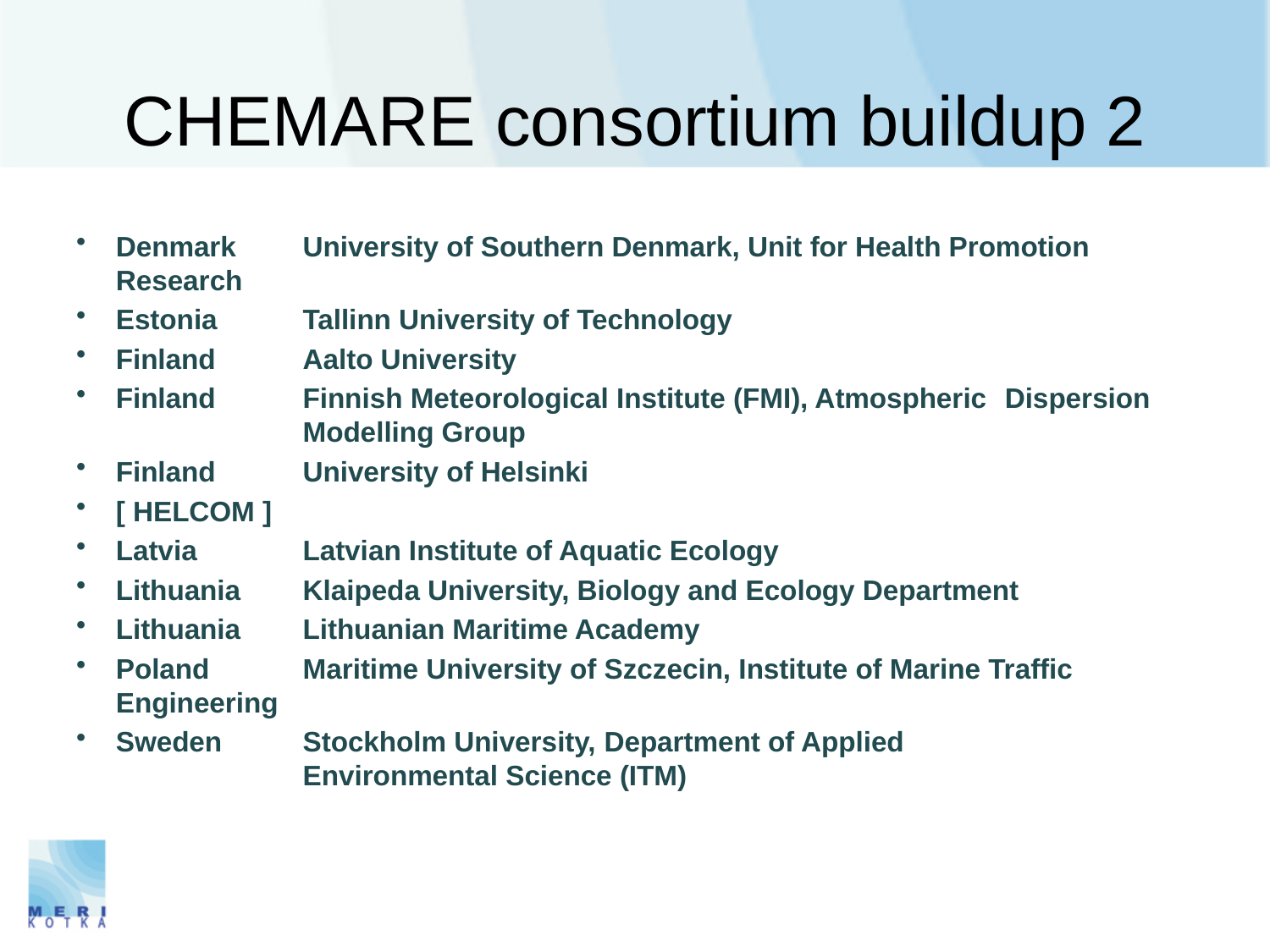

# CHEMARE consortium buildup 2
Denmark 	University of Southern Denmark, Unit for Health Promotion Research
Estonia 	Tallinn University of Technology
Finland	Aalto University
Finland	Finnish Meteorological Institute (FMI), Atmospheric 	Dispersion 	Modelling Group
Finland  	University of Helsinki
[ HELCOM ]
Latvia	Latvian Institute of Aquatic Ecology
Lithuania 	Klaipeda University, Biology and Ecology Department
Lithuania 	Lithuanian Maritime Academy
Poland 	Maritime University of Szczecin, Institute of Marine Traffic 	Engineering
Sweden	Stockholm University, Department of Applied 			Environmental Science (ITM)